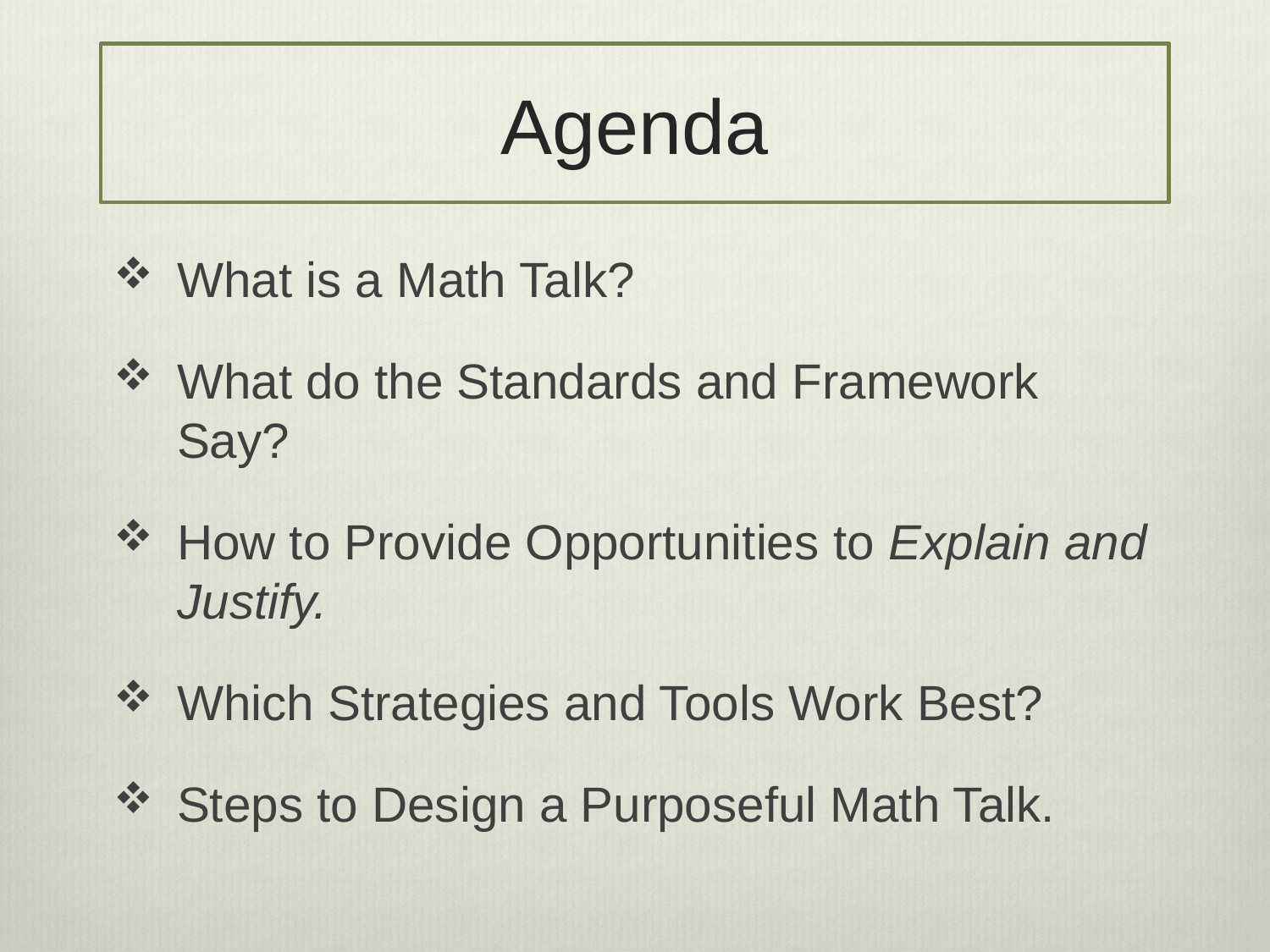

# Agenda
What is a Math Talk?
What do the Standards and Framework Say?
How to Provide Opportunities to Explain and Justify.
Which Strategies and Tools Work Best?
Steps to Design a Purposeful Math Talk.